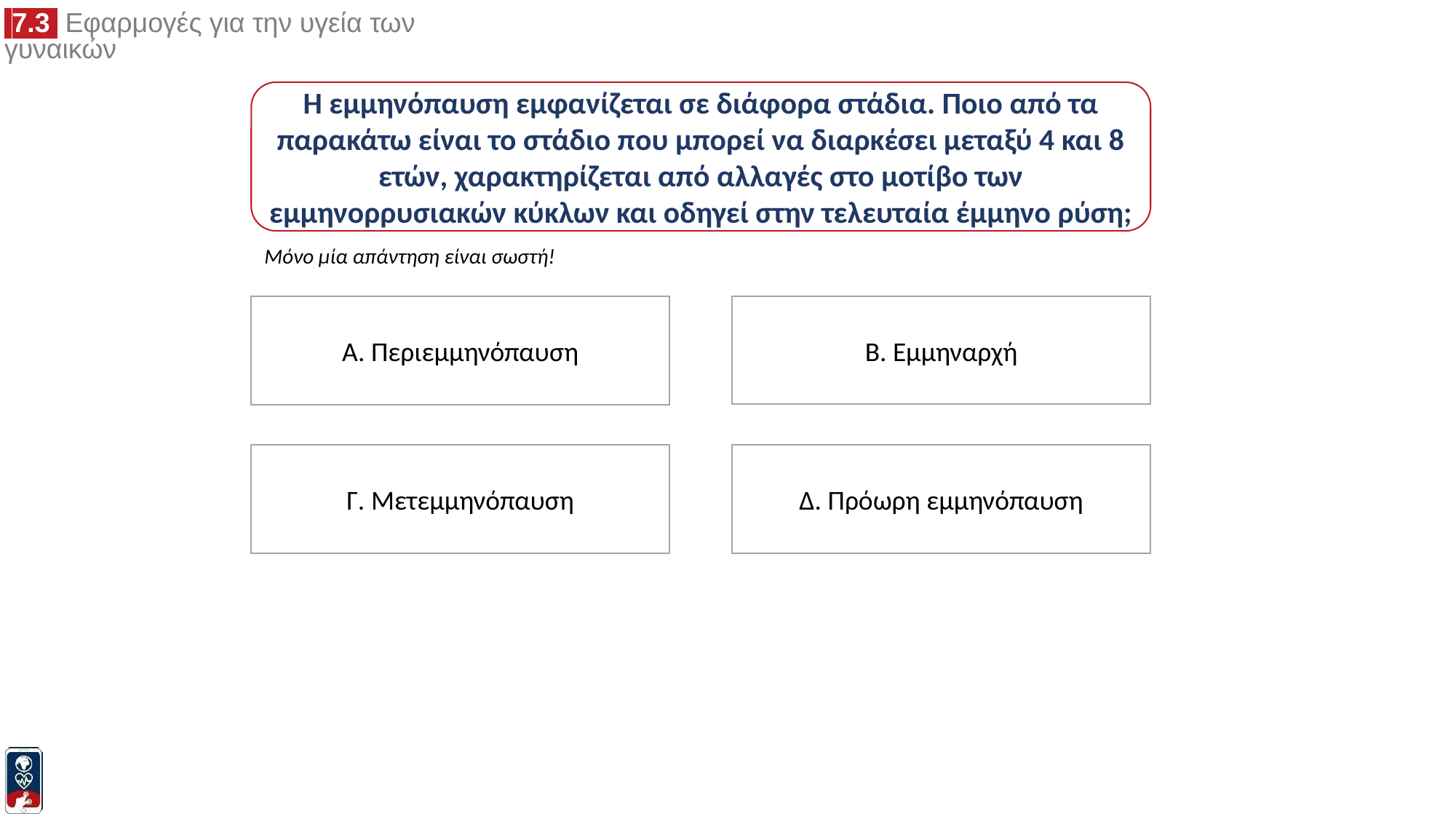

Η εμμηνόπαυση εμφανίζεται σε διάφορα στάδια. Ποιο από τα παρακάτω είναι το στάδιο που μπορεί να διαρκέσει μεταξύ 4 και 8 ετών, χαρακτηρίζεται από αλλαγές στο μοτίβο των εμμηνορρυσιακών κύκλων και οδηγεί στην τελευταία έμμηνο ρύση;
Μόνο μία απάντηση είναι σωστή!
Β. Εμμηναρχή
Α. Περιεμμηνόπαυση
Γ. Μετεμμηνόπαυση
Δ. Πρόωρη εμμηνόπαυση